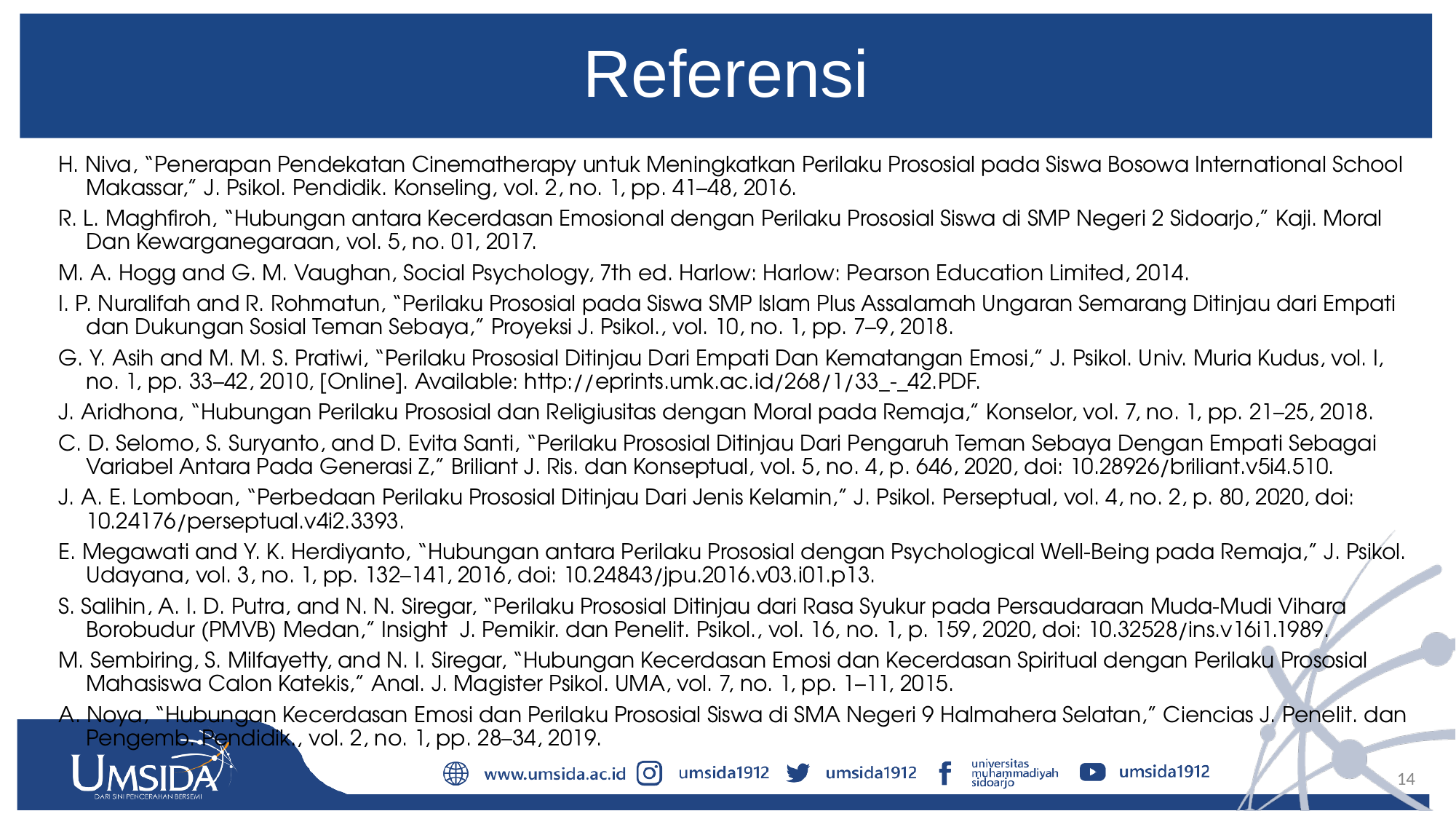

# Referensi
H. Niva, “Penerapan Pendekatan Cinematherapy untuk Meningkatkan Perilaku Prososial pada Siswa Bosowa International School Makassar,” J. Psikol. Pendidik. Konseling, vol. 2, no. 1, pp. 41–48, 2016.
R. L. Maghfiroh, “Hubungan antara Kecerdasan Emosional dengan Perilaku Prososial Siswa di SMP Negeri 2 Sidoarjo,” Kaji. Moral Dan Kewarganegaraan, vol. 5, no. 01, 2017.
M. A. Hogg and G. M. Vaughan, Social Psychology, 7th ed. Harlow: Harlow: Pearson Education Limited, 2014.
I. P. Nuralifah and R. Rohmatun, “Perilaku Prososial pada Siswa SMP Islam Plus Assalamah Ungaran Semarang Ditinjau dari Empati dan Dukungan Sosial Teman Sebaya,” Proyeksi J. Psikol., vol. 10, no. 1, pp. 7–9, 2018.
G. Y. Asih and M. M. S. Pratiwi, “Perilaku Prososial Ditinjau Dari Empati Dan Kematangan Emosi,” J. Psikol. Univ. Muria Kudus, vol. I, no. 1, pp. 33–42, 2010, [Online]. Available: http://eprints.umk.ac.id/268/1/33_-_42.PDF.
J. Aridhona, “Hubungan Perilaku Prososial dan Religiusitas dengan Moral pada Remaja,” Konselor, vol. 7, no. 1, pp. 21–25, 2018.
C. D. Selomo, S. Suryanto, and D. Evita Santi, “Perilaku Prososial Ditinjau Dari Pengaruh Teman Sebaya Dengan Empati Sebagai Variabel Antara Pada Generasi Z,” Briliant J. Ris. dan Konseptual, vol. 5, no. 4, p. 646, 2020, doi: 10.28926/briliant.v5i4.510.
J. A. E. Lomboan, “Perbedaan Perilaku Prososial Ditinjau Dari Jenis Kelamin,” J. Psikol. Perseptual, vol. 4, no. 2, p. 80, 2020, doi: 10.24176/perseptual.v4i2.3393.
E. Megawati and Y. K. Herdiyanto, “Hubungan antara Perilaku Prososial dengan Psychological Well-Being pada Remaja,” J. Psikol. Udayana, vol. 3, no. 1, pp. 132–141, 2016, doi: 10.24843/jpu.2016.v03.i01.p13.
S. Salihin, A. I. D. Putra, and N. N. Siregar, “Perilaku Prososial Ditinjau dari Rasa Syukur pada Persaudaraan Muda-Mudi Vihara Borobudur (PMVB) Medan,” Insight  J. Pemikir. dan Penelit. Psikol., vol. 16, no. 1, p. 159, 2020, doi: 10.32528/ins.v16i1.1989.
M. Sembiring, S. Milfayetty, and N. I. Siregar, “Hubungan Kecerdasan Emosi dan Kecerdasan Spiritual dengan Perilaku Prososial Mahasiswa Calon Katekis,” Anal. J. Magister Psikol. UMA, vol. 7, no. 1, pp. 1–11, 2015.
A. Noya, “Hubungan Kecerdasan Emosi dan Perilaku Prososial Siswa di SMA Negeri 9 Halmahera Selatan,” Ciencias J. Penelit. dan Pengemb. Pendidik., vol. 2, no. 1, pp. 28–34, 2019.